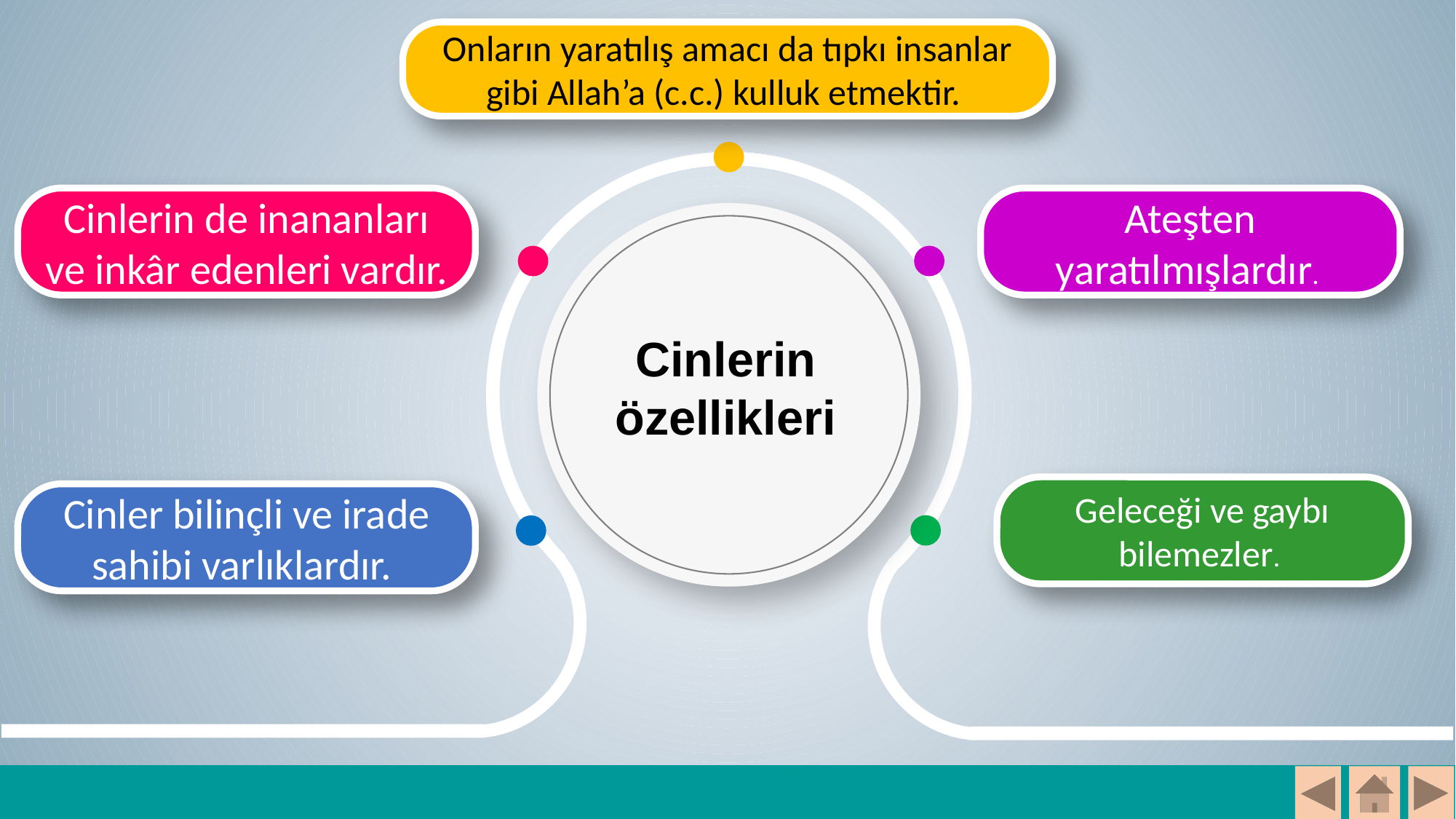

Onların yaratılış amacı da tıpkı insanlar gibi Allah’a (c.c.) kulluk etmektir.

Ateşten yaratılmışlardır.
Cinlerin de inananları ve inkâr edenleri vardır.

Cinlerin özellikleri

Geleceği ve gaybı bilemezler.

Cinler bilinçli ve irade sahibi varlıklardır.